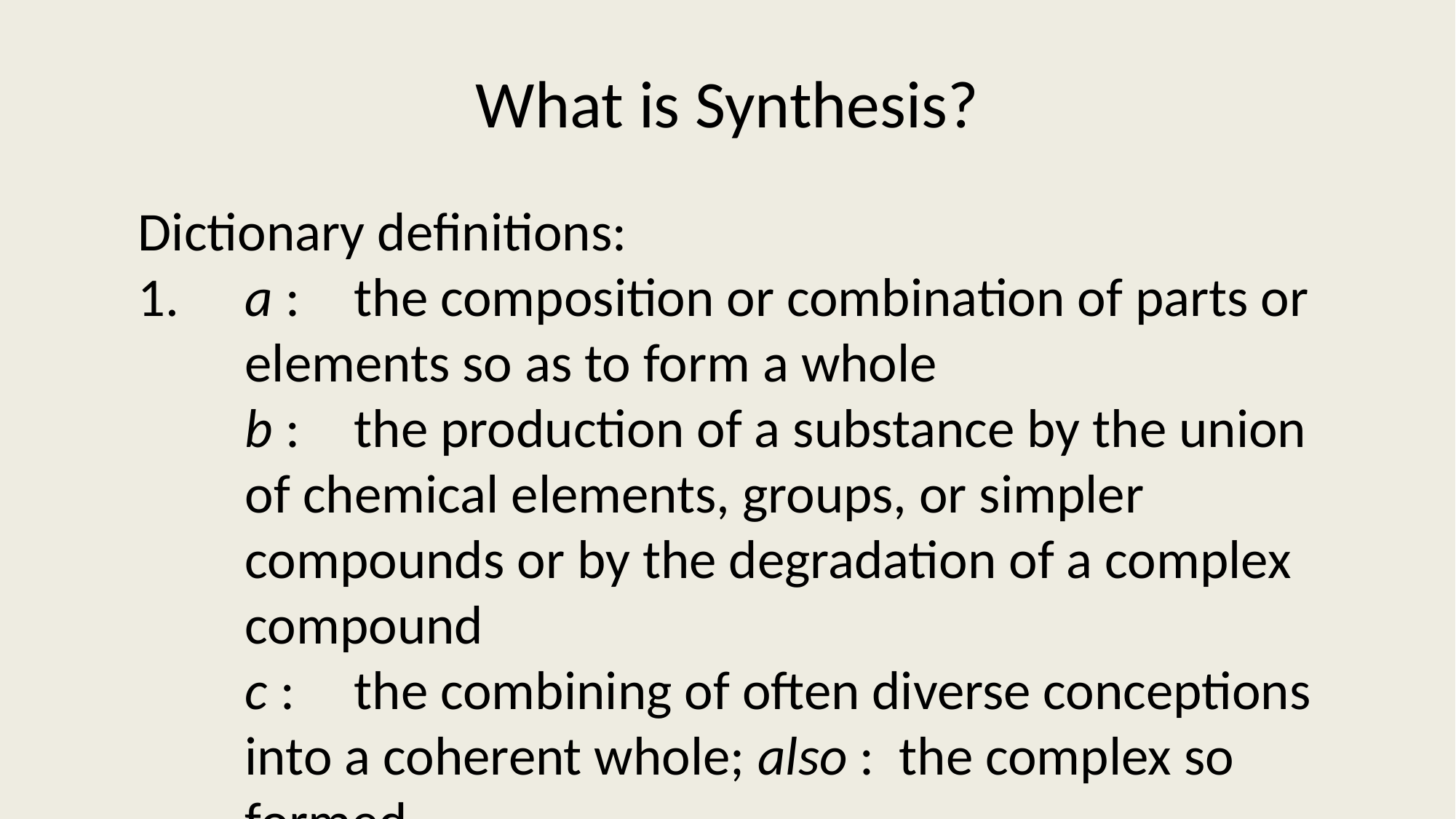

# What is Synthesis?
Dictionary definitions:
1.	a :	the composition or combination of parts or elements so as to form a whole
	b :	the production of a substance by the union of chemical elements, groups, or simpler compounds or by the degradation of a complex compound
	c :	the combining of often diverse conceptions into a coherent whole; also :  the complex so formed